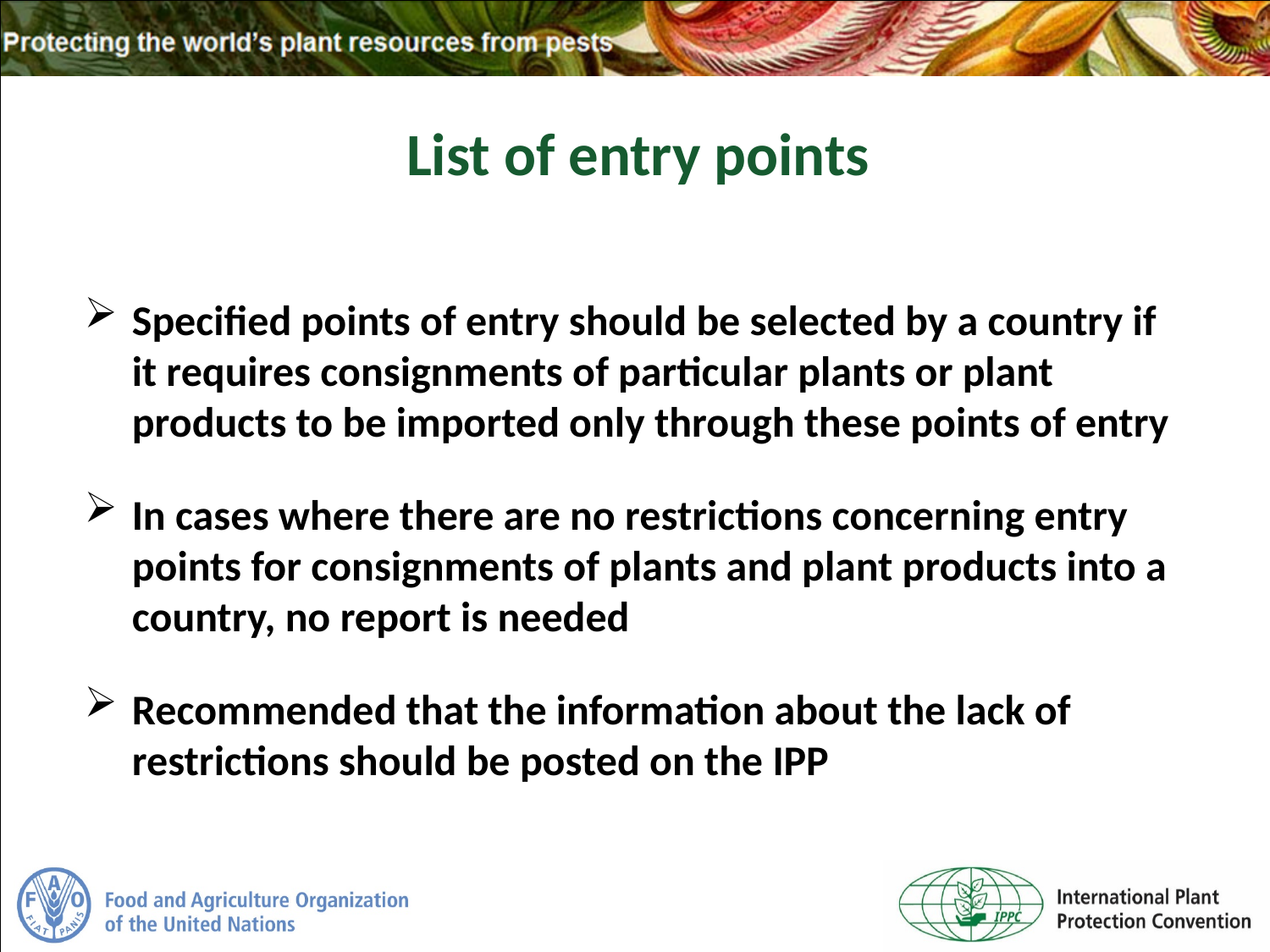

List of entry points

Specified points of entry should be selected by a country if it requires consignments of particular plants or plant products to be imported only through these points of entry
In cases where there are no restrictions concerning entry points for consignments of plants and plant products into a country, no report is needed
Recommended that the information about the lack of restrictions should be posted on the IPP